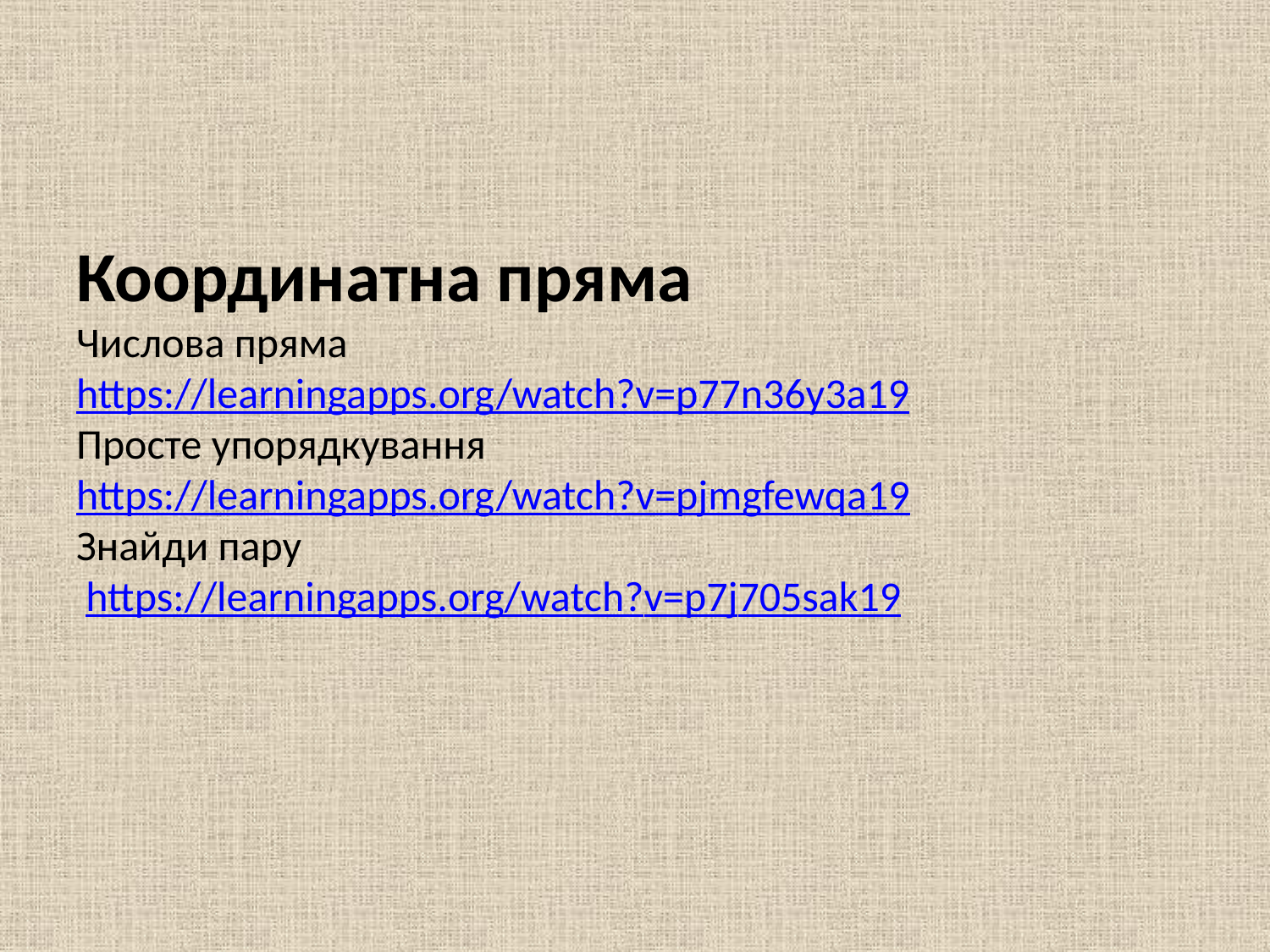

# Координатна пряма Числова пряма https://learningapps.org/watch?v=p77n36y3a19 Просте упорядкування https://learningapps.org/watch?v=pjmgfewqa19 Знайди пару https://learningapps.org/watch?v=p7j705sak19